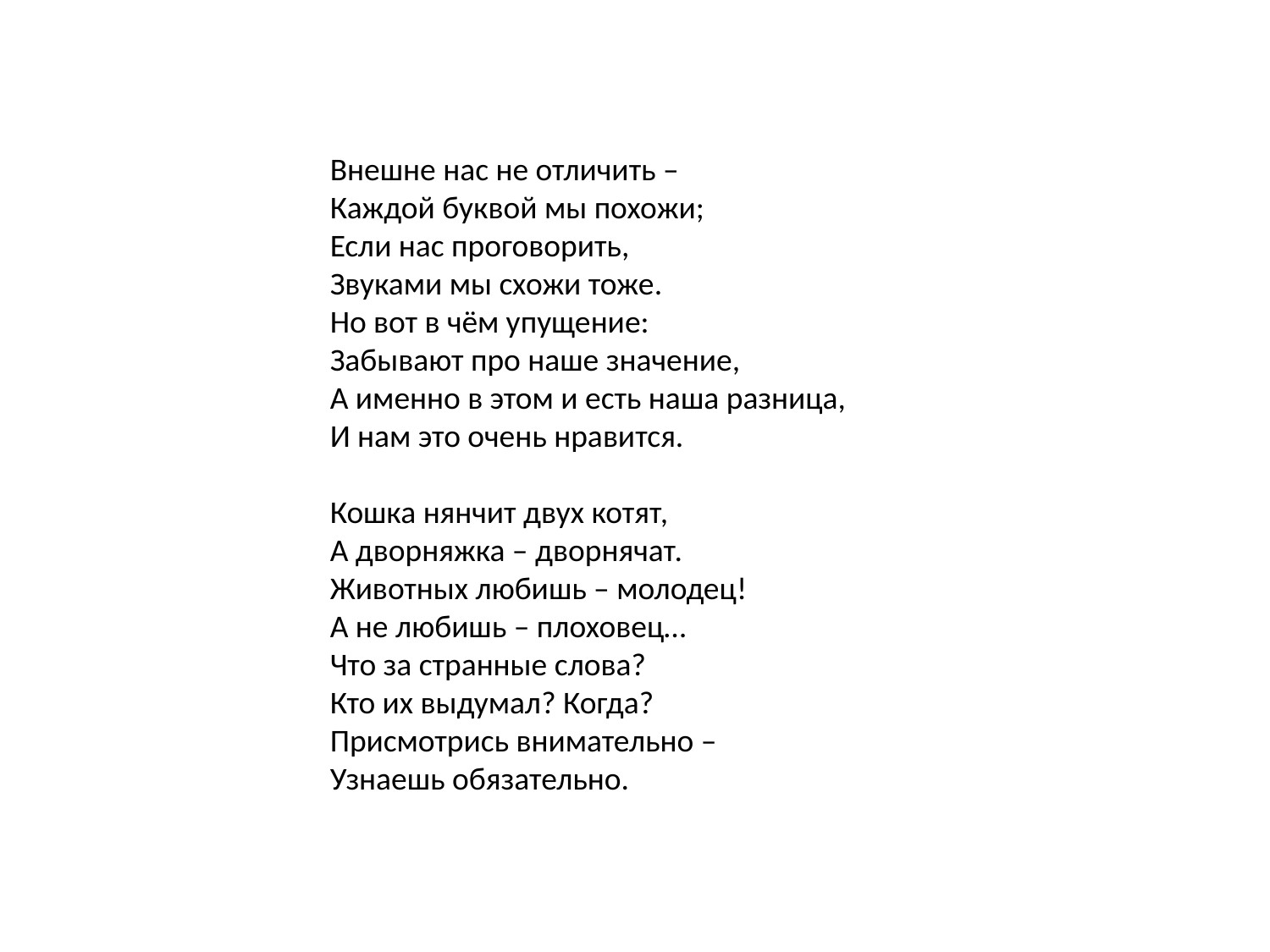

Внешне нас не отличить –
Каждой буквой мы похожи;
Если нас проговорить,
Звуками мы схожи тоже.
Но вот в чём упущение:
Забывают про наше значение,
А именно в этом и есть наша разница,
И нам это очень нравится.

Кошка нянчит двух котят,
А дворняжка – дворнячат.
Животных любишь – молодец!
А не любишь – плоховец…
Что за странные слова?
Кто их выдумал? Когда?
Присмотрись внимательно –
Узнаешь обязательно.